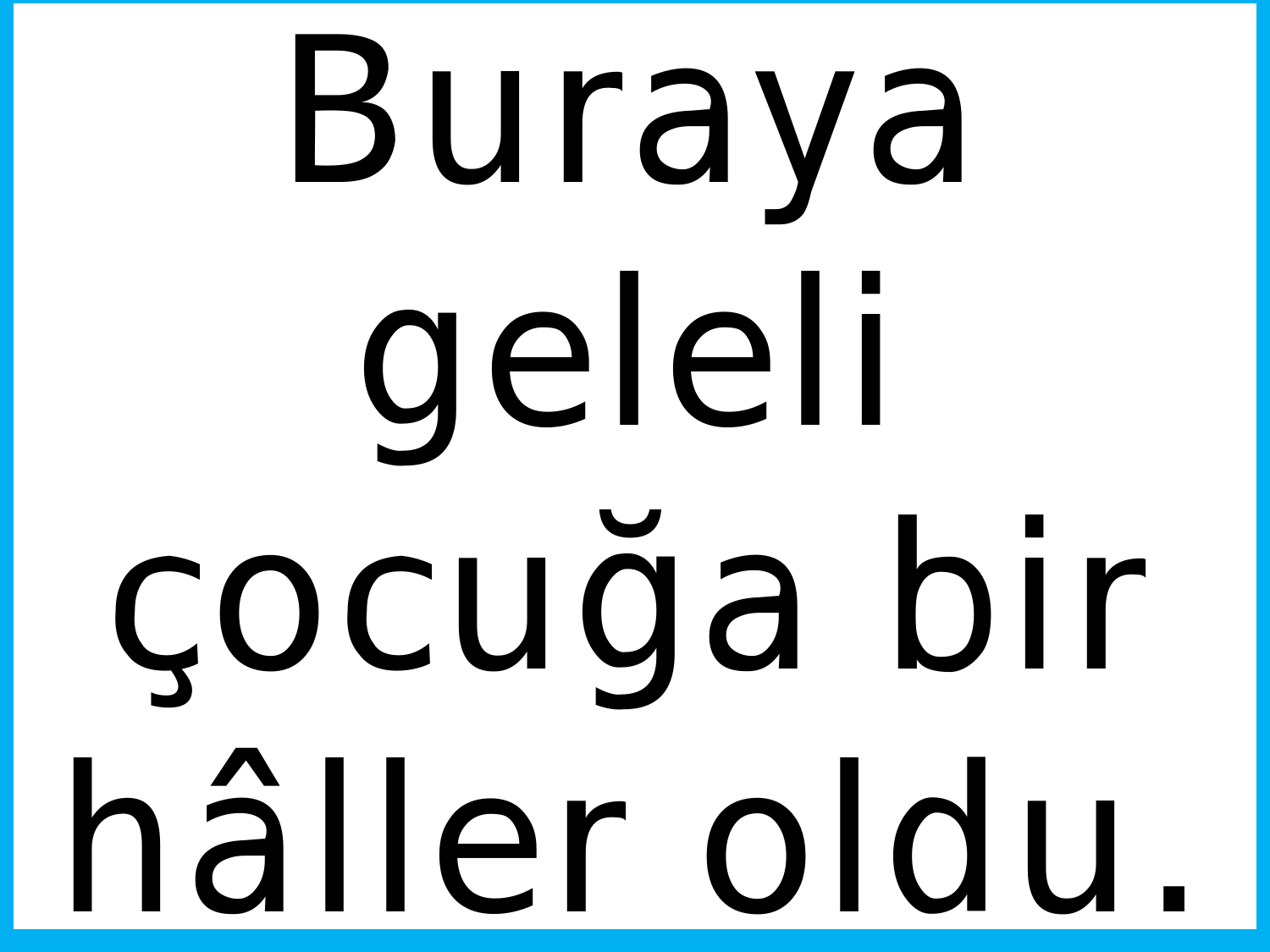

# Buraya geleli çocuğa bir hâller oldu.